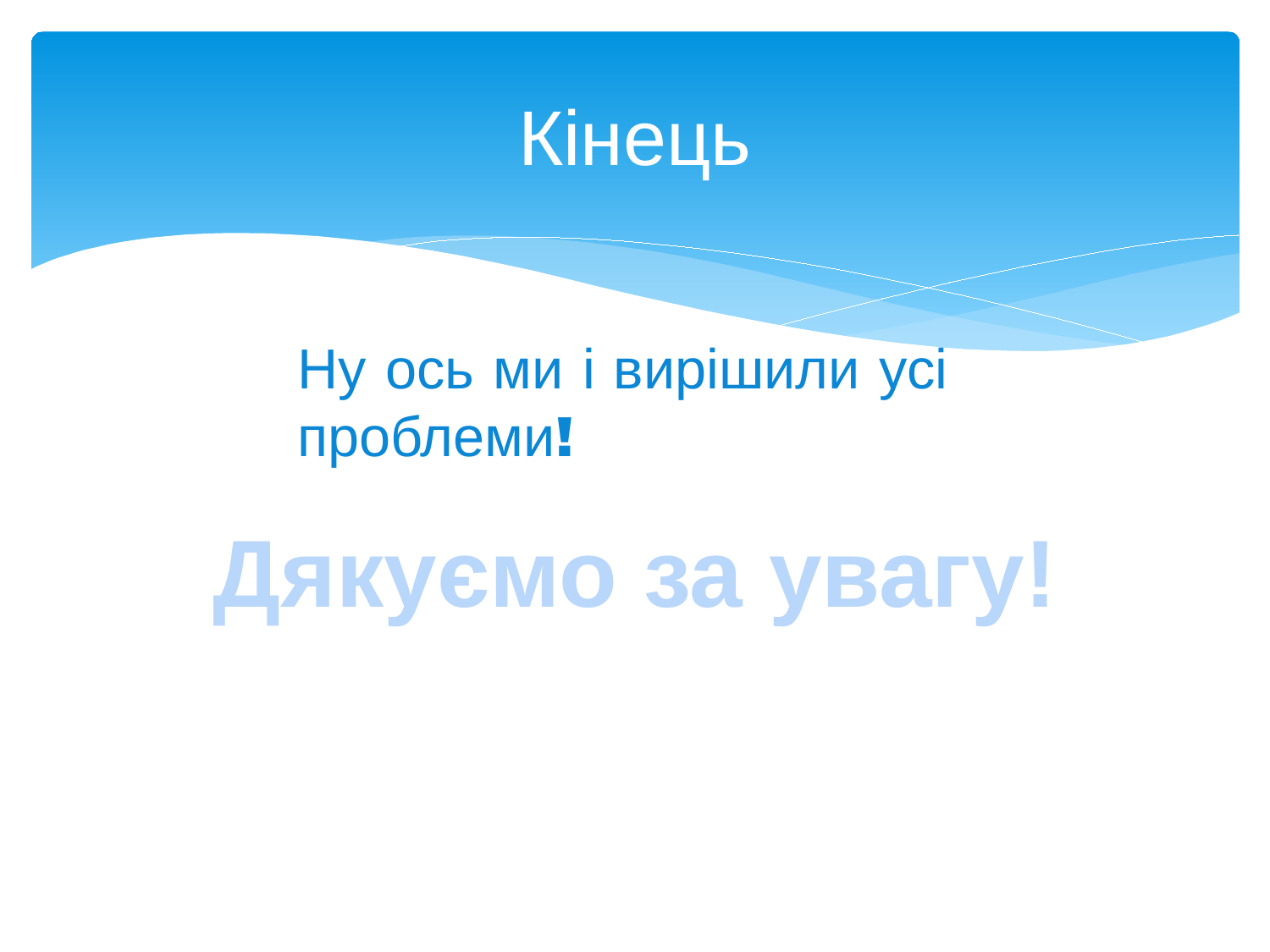

# Кінець
Ну ось ми і вирішили усі проблеми!
Дякуємо за увагу!